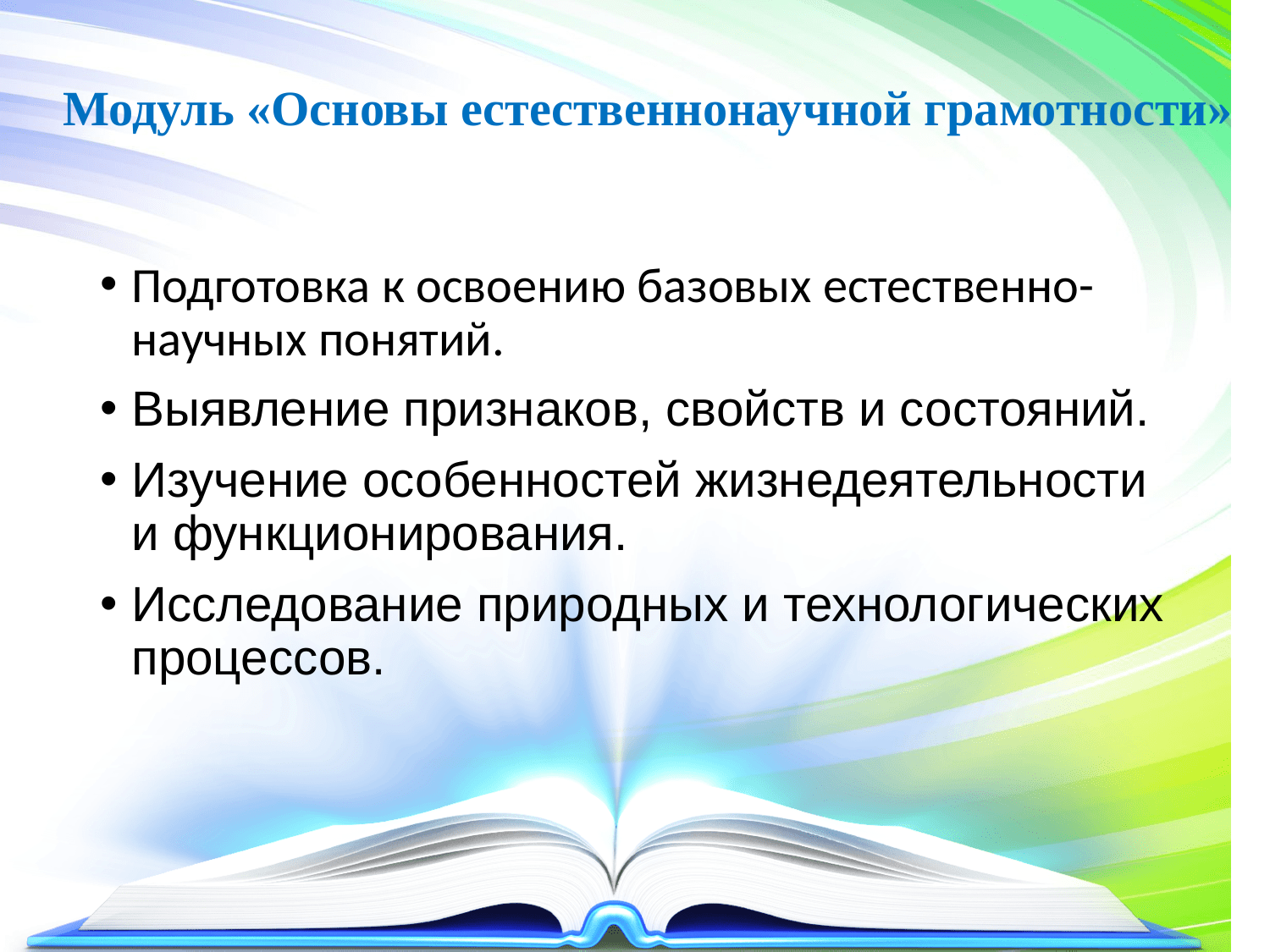

# Модуль «Основы естественнонаучной грамотности»
Подготовка к освоению базовых естественно-научных понятий.
Выявление признаков, свойств и состояний.
Изучение особенностей жизнедеятельности и функционирования.
Исследование природных и технологических процессов.